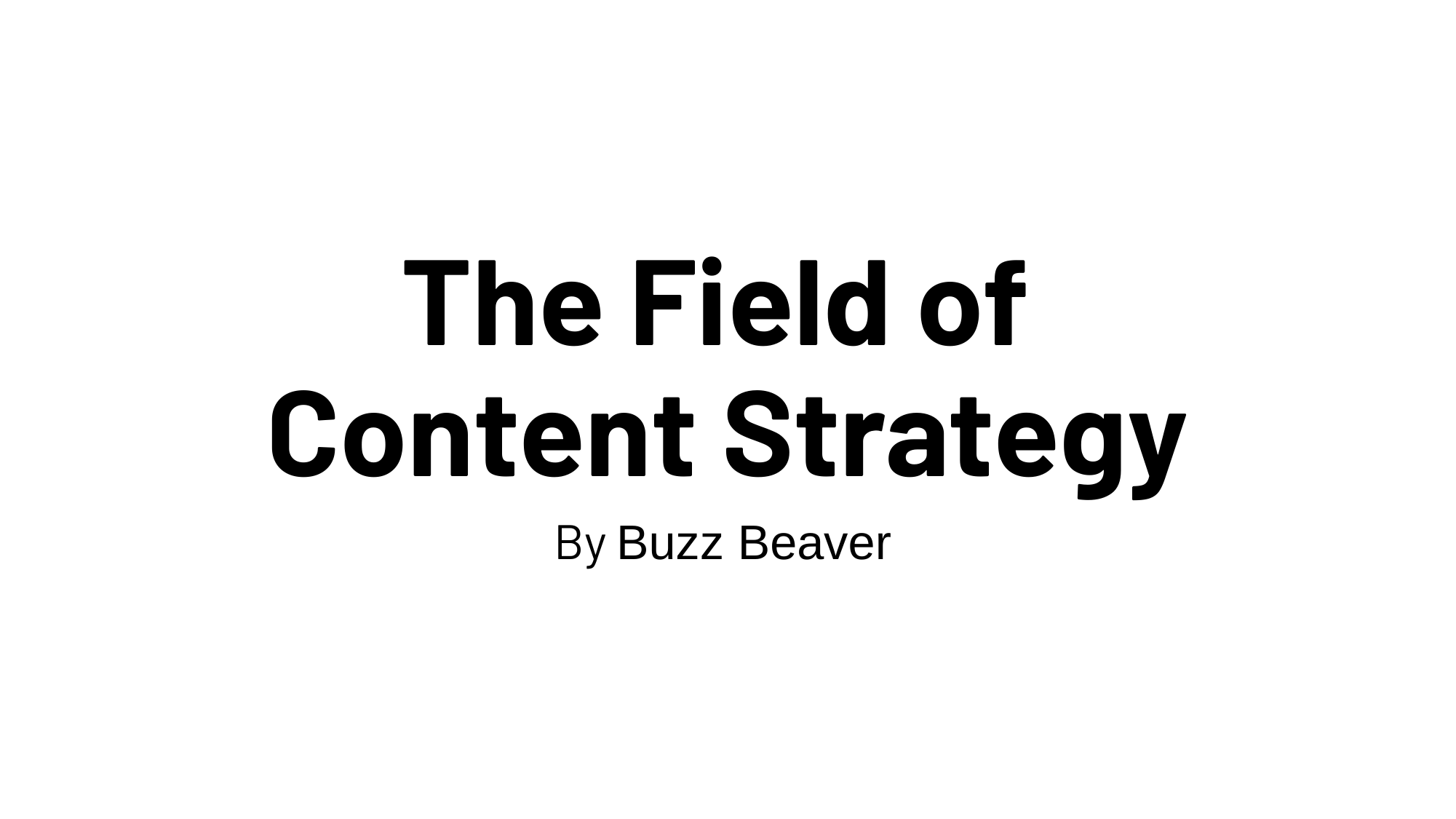

# The Field of Content Strategy
By Buzz Beaver